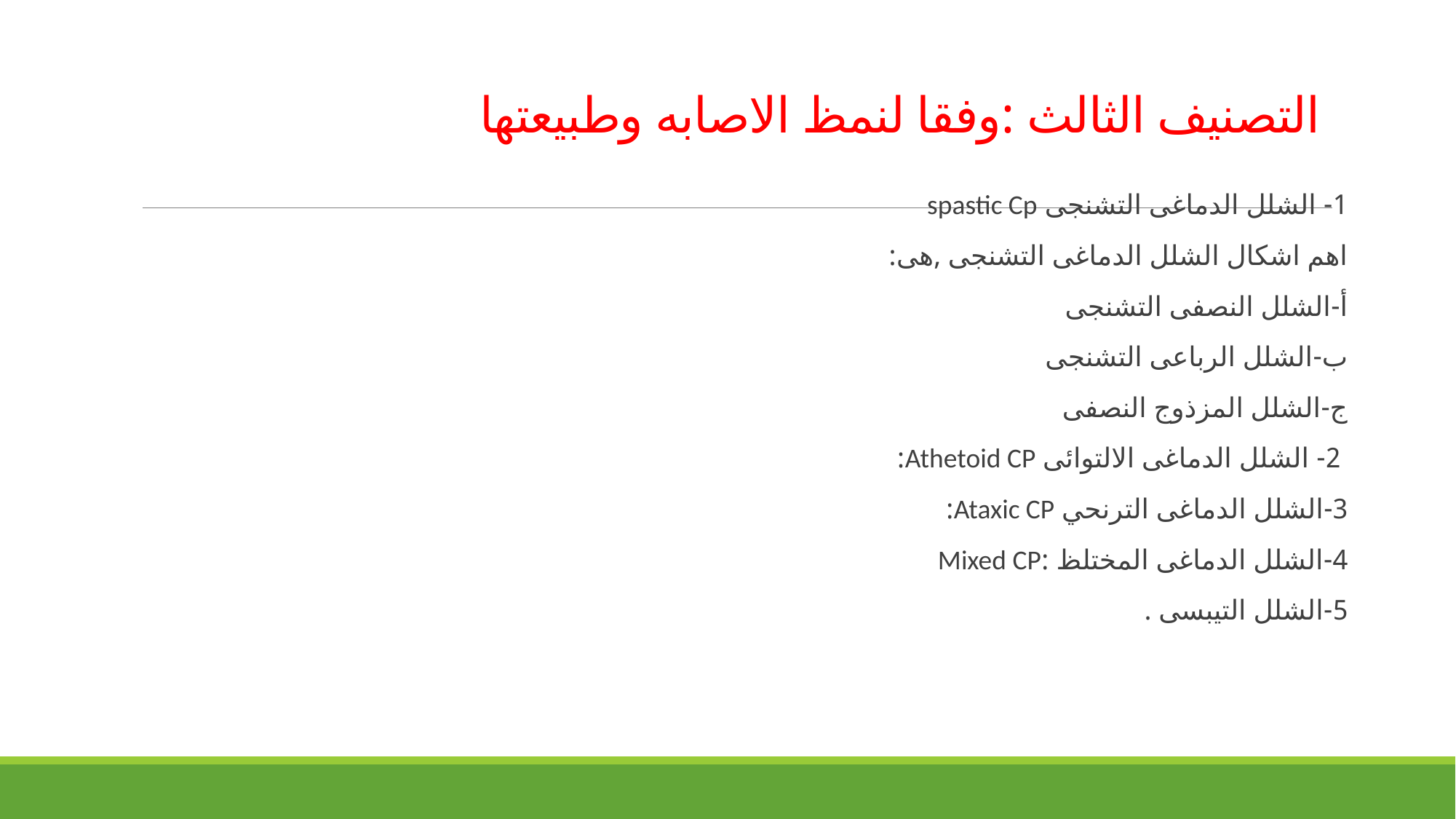

# التصنيف الثالث :وفقا لنمظ الاصابه وطبيعتها

1- الشلل الدماغى التشنجى spastic Cp
اهم اشكال الشلل الدماغى التشنجى ,هى:
أ-الشلل النصفى التشنجى
ب-الشلل الرباعى التشنجى
ج-الشلل المزذوج النصفى
 2- الشلل الدماغى الالتوائى Athetoid CP:
3-الشلل الدماغى الترنحي Ataxic CP:
4-الشلل الدماغى المختلظ :Mixed CP
5-الشلل التيبسى .